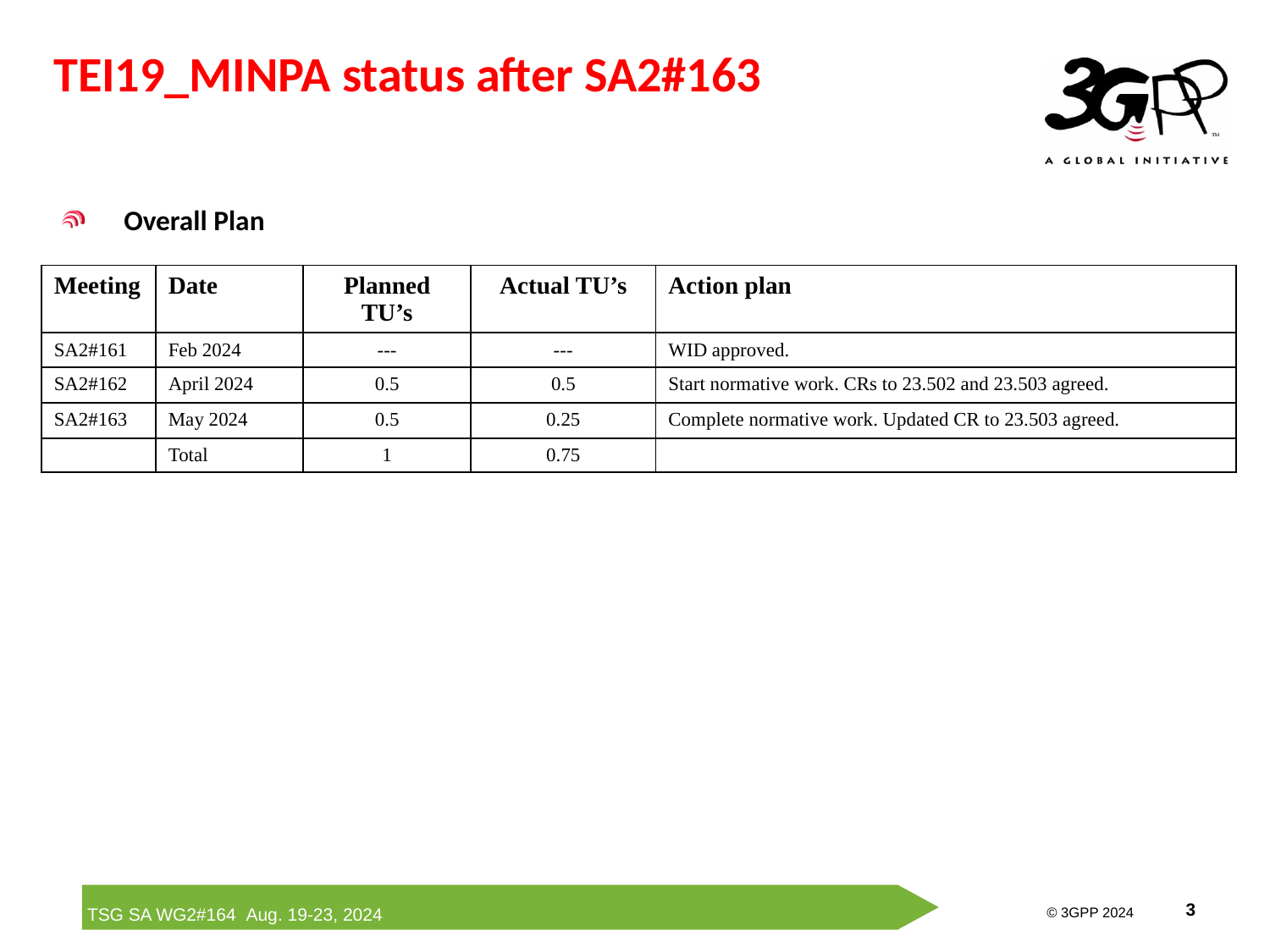

TEI19_MINPA status after SA2#163

Overall Plan

| Meeting | Date | Planned TU’s | Actual TU’s | Action plan |
| --- | --- | --- | --- | --- |
| SA2#161 | Feb 2024 | --- | --- | WID approved. |
| SA2#162 | April 2024 | 0.5 | 0.5 | Start normative work. CRs to 23.502 and 23.503 agreed. |
| SA2#163 | May 2024 | 0.5 | 0.25 | Complete normative work. Updated CR to 23.503 agreed. |
|  | Total | 1 | 0.75 |  |